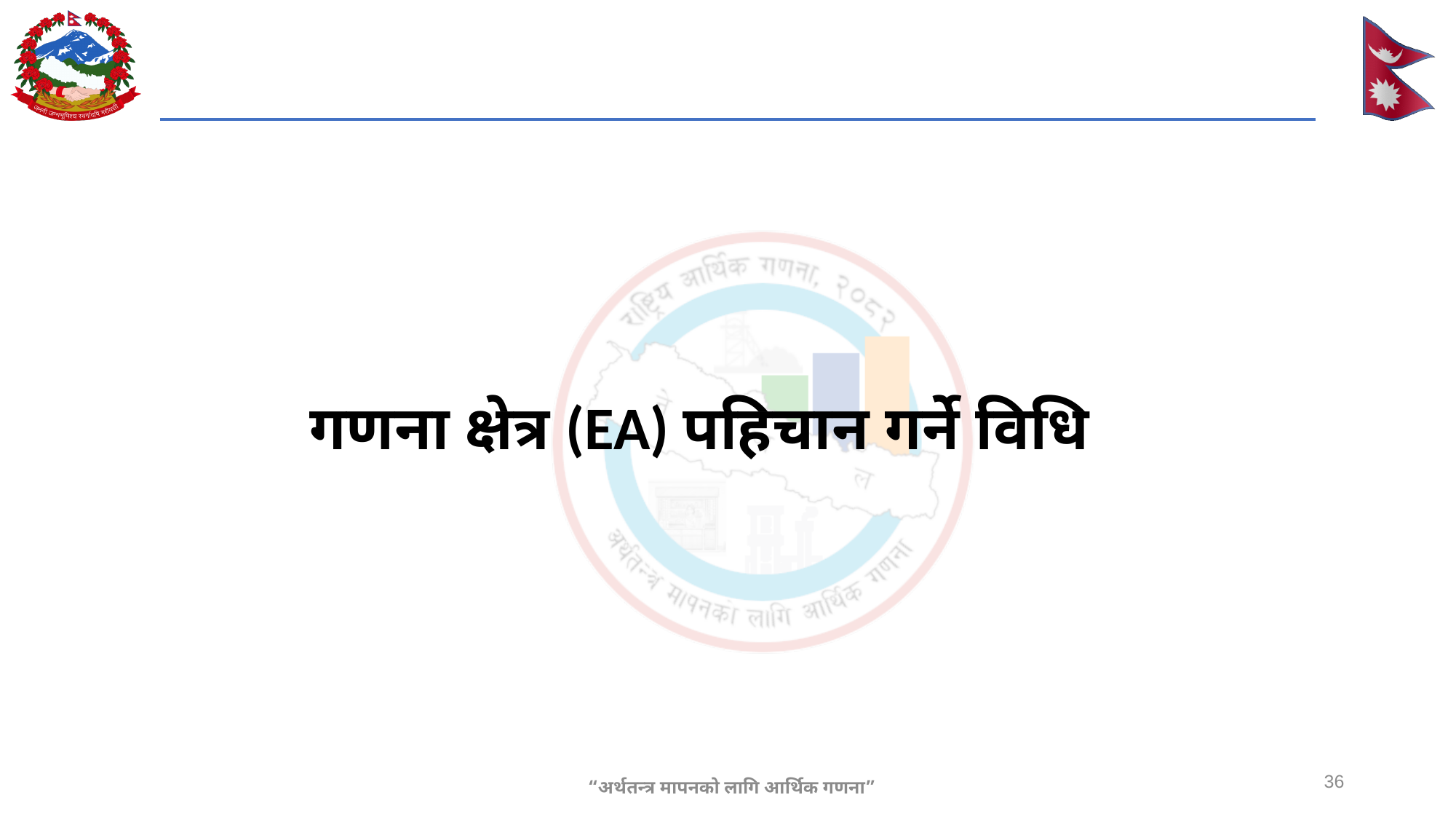

#
गणना क्षेत्र (EA) पहिचान गर्ने विधि
36
“अर्थतन्त्र मापनको लागि आर्थिक गणना”